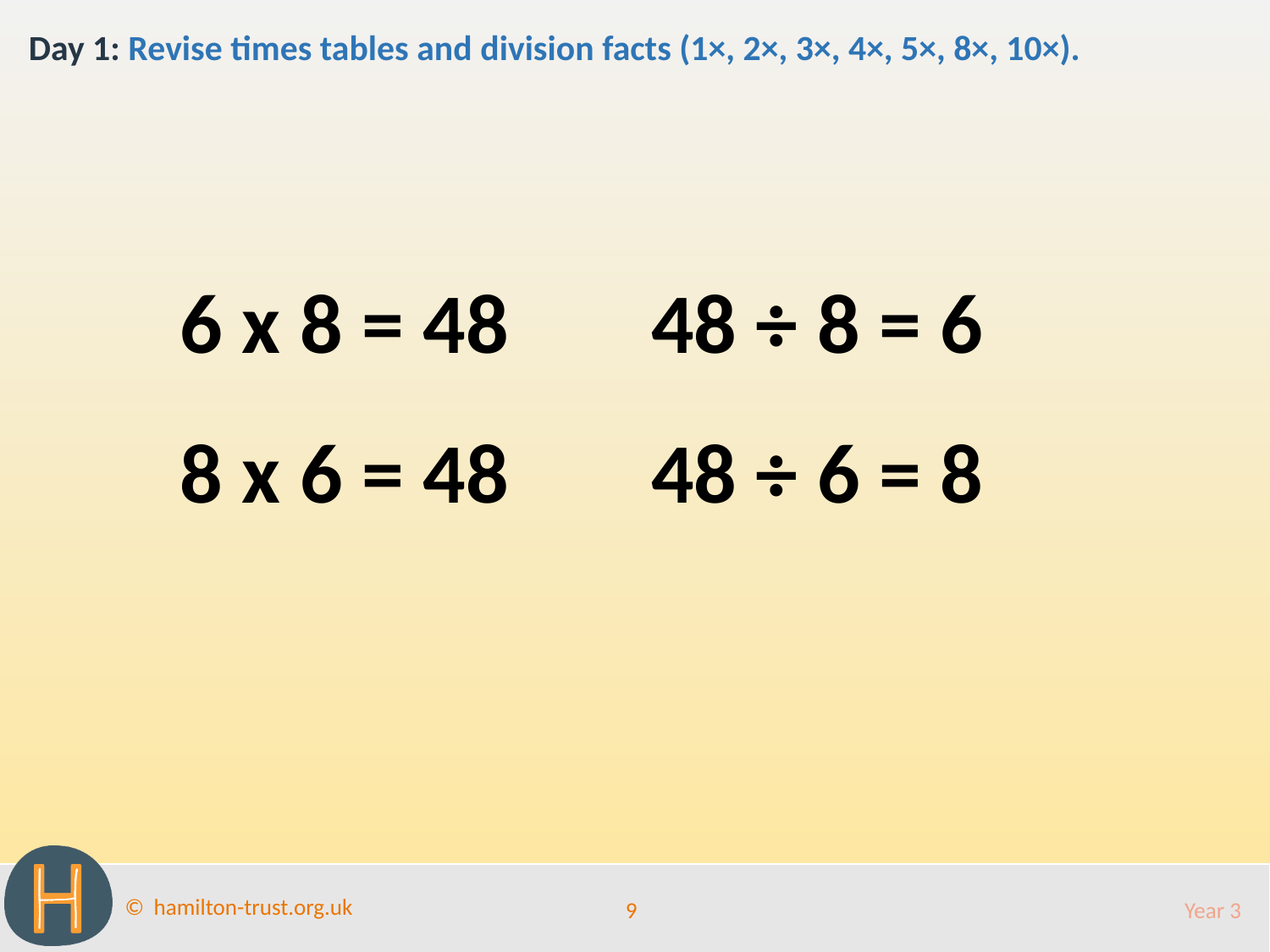

Day 1: Revise times tables and division facts (1×, 2×, 3×, 4×, 5×, 8×, 10×).
48 ÷ 8 = 6
6 x 8 = 48
8 x 6 = 48
48 ÷ 6 = 8
9
Year 3